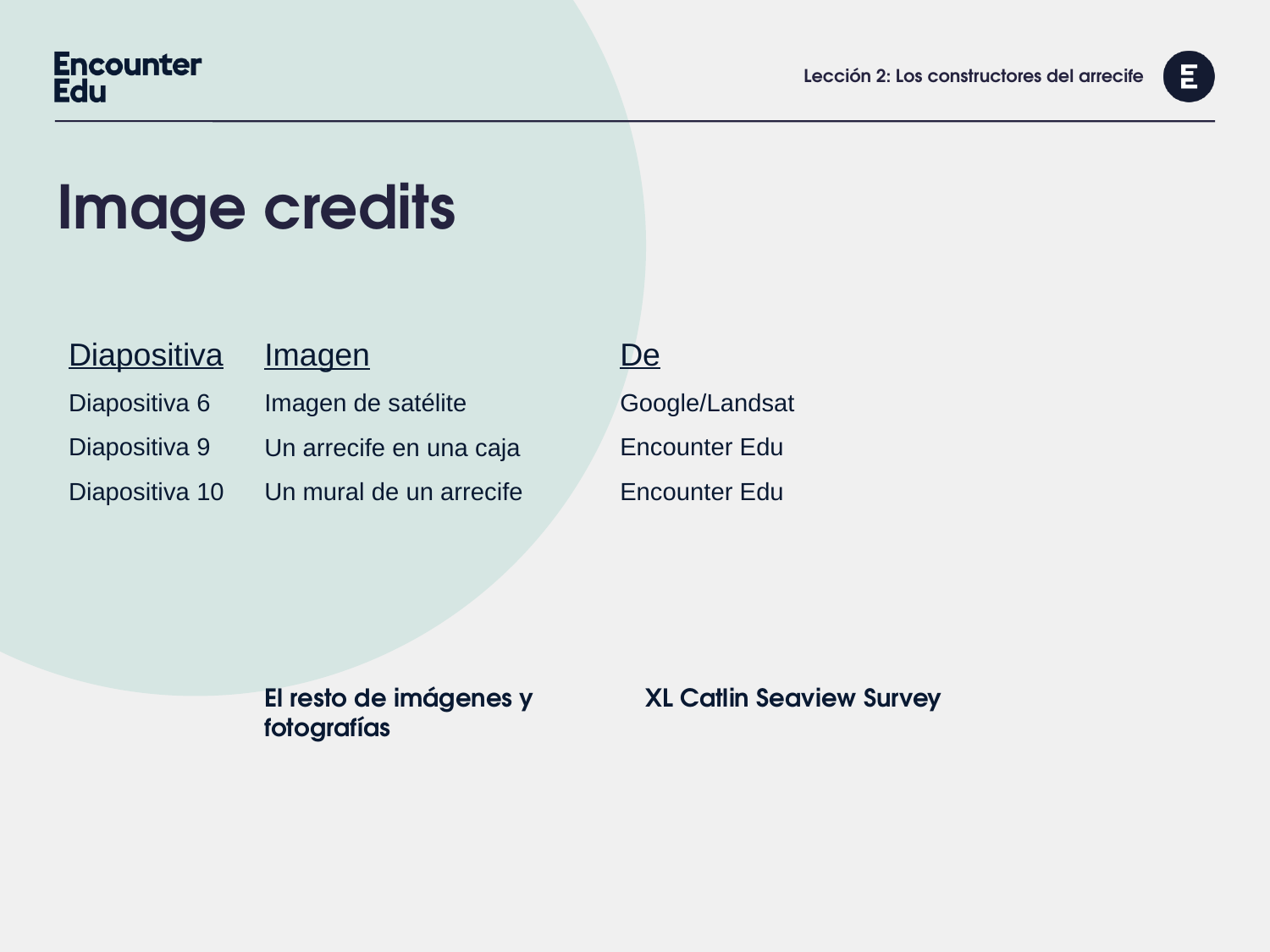

# Lección 2: Los constructores del arrecife
Diapositiva
Diapositiva 6
Diapositiva 9
Diapositiva 10
De
Google/Landsat
Encounter Edu
Encounter Edu
Imagen
Imagen de satélite
Un arrecife en una caja
Un mural de un arrecife
El resto de imágenes y 	XL Catlin Seaview Survey
fotografías